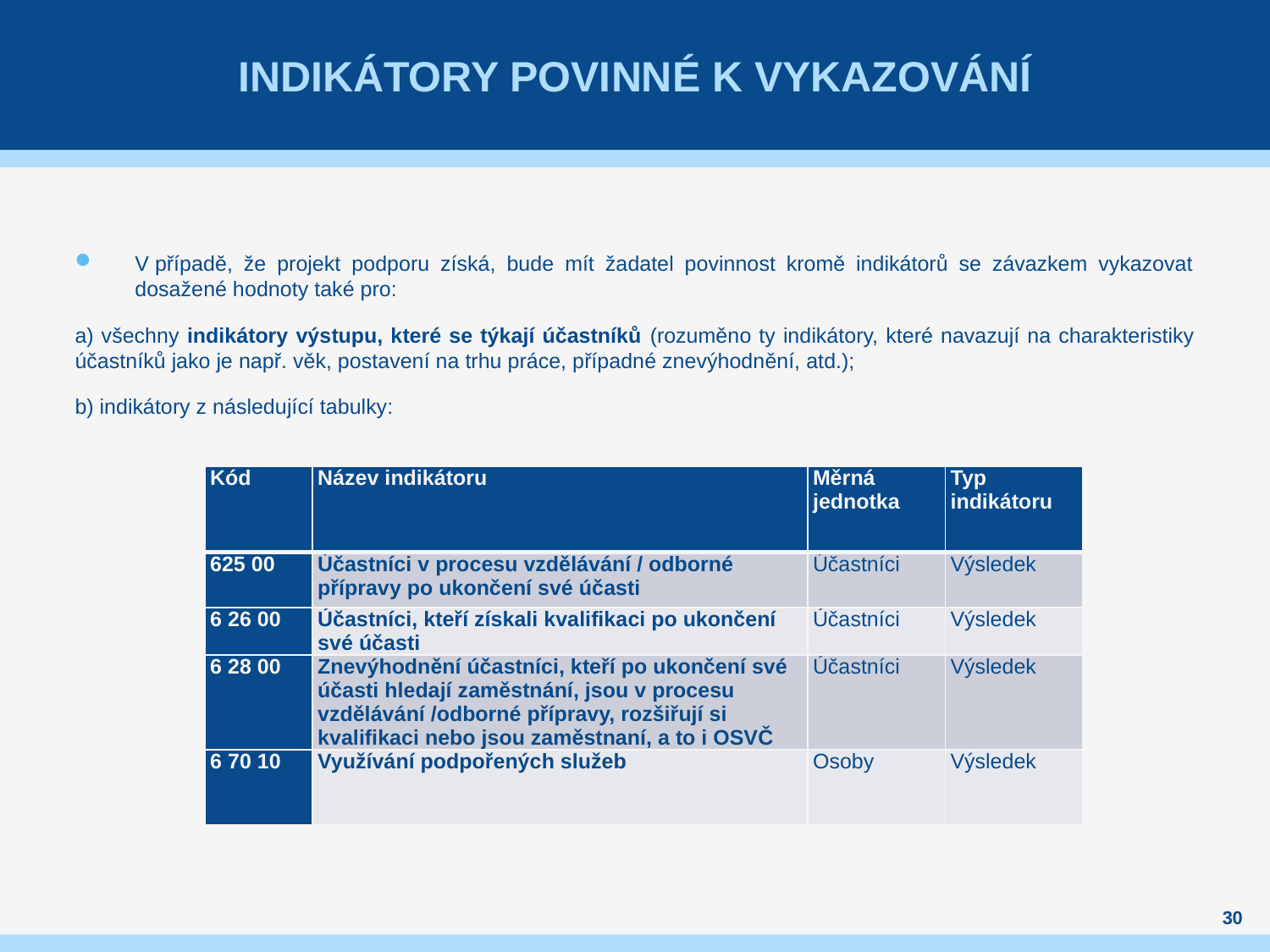

# Indikátory povinné k vykazování
V případě, že projekt podporu získá, bude mít žadatel povinnost kromě indikátorů se závazkem vykazovat dosažené hodnoty také pro:
a) všechny indikátory výstupu, které se týkají účastníků (rozuměno ty indikátory, které navazují na charakteristiky účastníků jako je např. věk, postavení na trhu práce, případné znevýhodnění, atd.);
b) indikátory z následující tabulky:

| Kód | Název indikátoru | Měrná jednotka | Typ indikátoru |
| --- | --- | --- | --- |
| 625 00 | Účastníci v procesu vzdělávání / odborné přípravy po ukončení své účasti | Účastníci | Výsledek |
| 6 26 00 | Účastníci, kteří získali kvalifikaci po ukončení své účasti | Účastníci | Výsledek |
| 6 28 00 | Znevýhodnění účastníci, kteří po ukončení své účasti hledají zaměstnání, jsou v procesu vzdělávání /odborné přípravy, rozšiřují si kvalifikaci nebo jsou zaměstnaní, a to i OSVČ | Účastníci | Výsledek |
| 6 70 10 | Využívání podpořených služeb | Osoby | Výsledek |
30